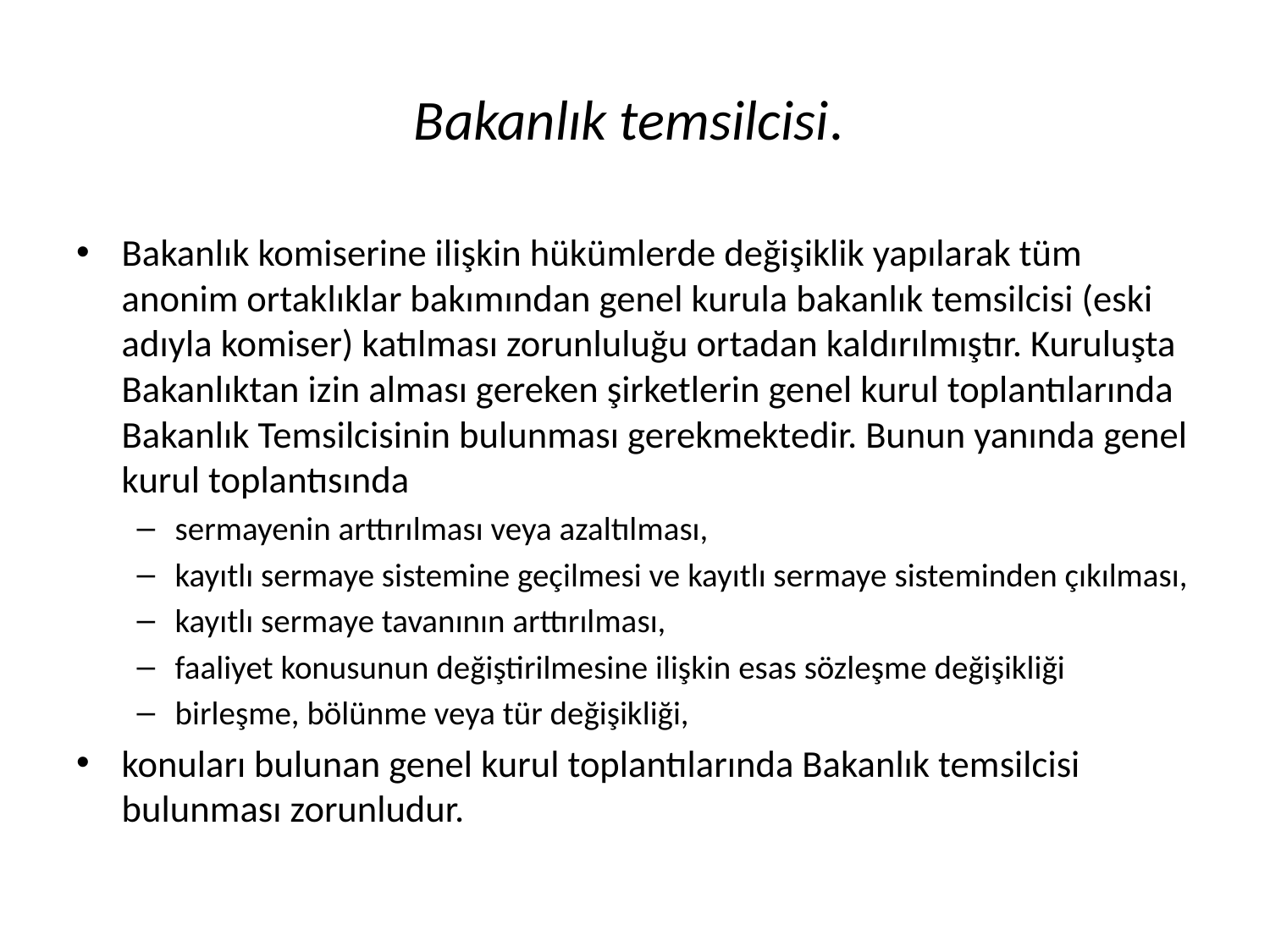

# Bakanlık temsilcisi.
Bakanlık komiserine ilişkin hükümlerde değişiklik yapılarak tüm anonim ortaklıklar bakımından genel kurula bakanlık temsilcisi (eski adıyla komiser) katılması zorunluluğu ortadan kaldırılmıştır. Kuruluşta Bakanlıktan izin alması gereken şirketlerin genel kurul toplantılarında Bakanlık Temsilcisinin bulunması gerekmektedir. Bunun yanında genel kurul toplantısında
sermayenin arttırılması veya azaltılması,
kayıtlı sermaye sistemine geçilmesi ve kayıtlı sermaye sisteminden çıkılması,
kayıtlı sermaye tavanının arttırılması,
faaliyet konusunun değiştirilmesine ilişkin esas sözleşme değişikliği
birleşme, bölünme veya tür değişikliği,
konuları bulunan genel kurul toplantılarında Bakanlık temsilcisi bulunması zorunludur.